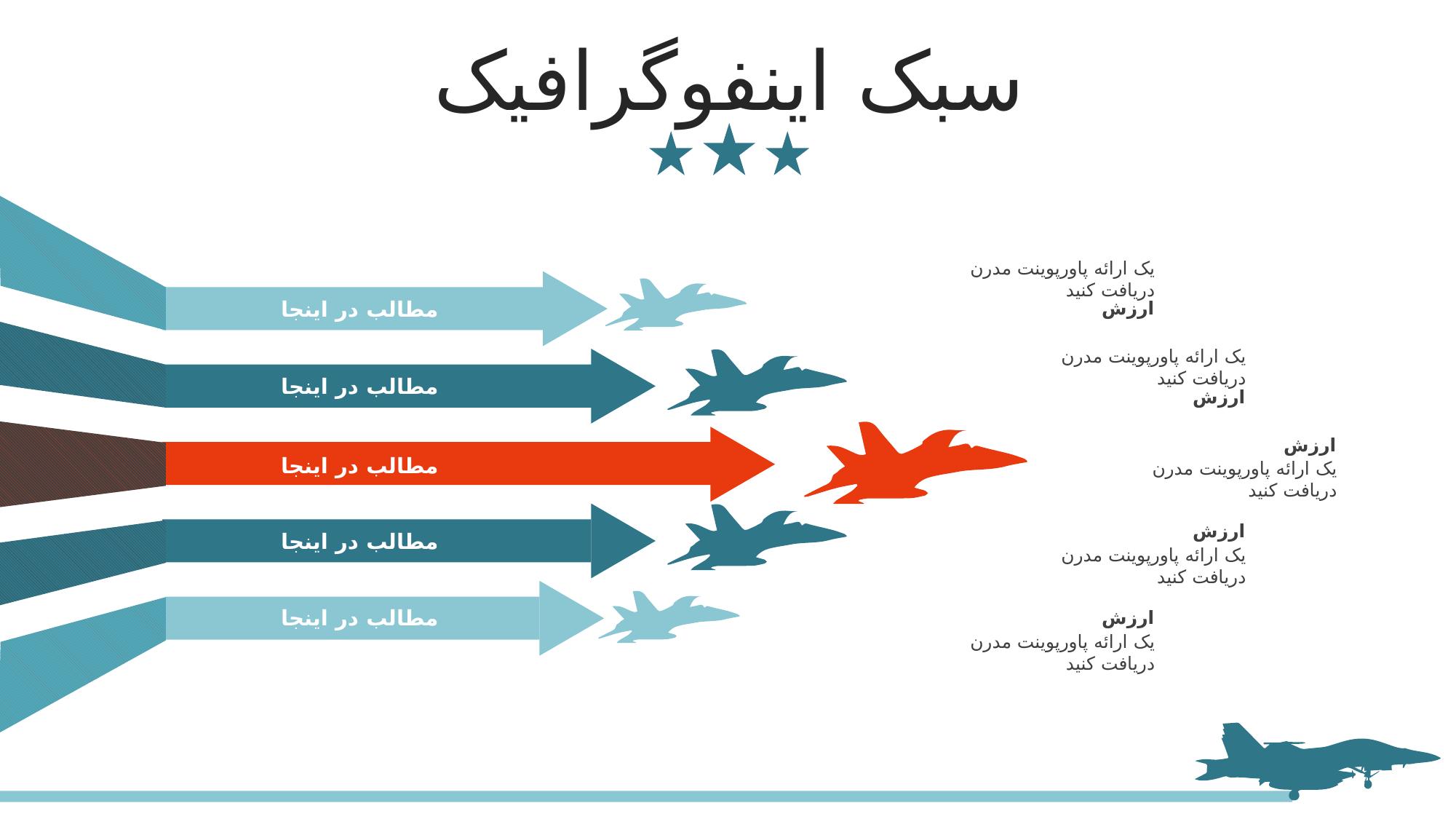

سبک اینفوگرافیک

یک ارائه پاورپوینت مدرن دریافت کنید
ارزش

مطالب در اینجا
یک ارائه پاورپوینت مدرن دریافت کنید
ارزش

مطالب در اینجا

ارزش
یک ارائه پاورپوینت مدرن دریافت کنید
مطالب در اینجا

ارزش
یک ارائه پاورپوینت مدرن دریافت کنید
مطالب در اینجا

مطالب در اینجا
ارزش
یک ارائه پاورپوینت مدرن دریافت کنید